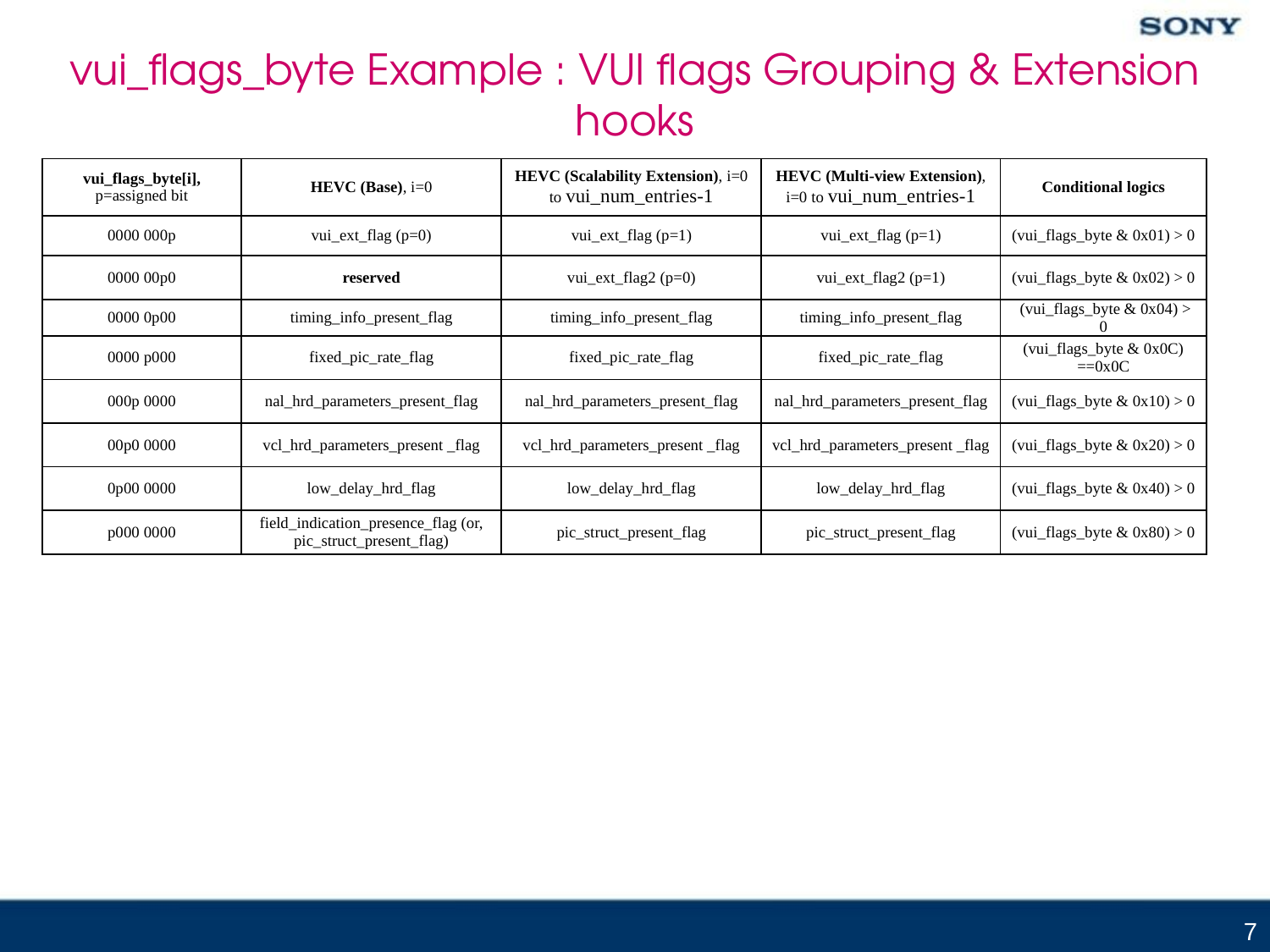

# vui_flags_byte Example : VUI flags Grouping & Extension hooks
| vui\_flags\_byte[i], p=assigned bit | HEVC (Base), i=0 | HEVC (Scalability Extension), i=0 to vui\_num\_entries-1 | HEVC (Multi-view Extension), i=0 to vui\_num\_entries-1 | Conditional logics |
| --- | --- | --- | --- | --- |
| 0000 000p | vui\_ext\_flag (p=0) | vui\_ext\_flag (p=1) | vui\_ext\_flag (p=1) | (vui\_flags\_byte & 0x01) > 0 |
| 0000 00p0 | reserved | vui\_ext\_flag2 (p=0) | vui\_ext\_flag2 (p=1) | (vui\_flags\_byte & 0x02) > 0 |
| 0000 0p00 | timing\_info\_present\_flag | timing\_info\_present\_flag | timing\_info\_present\_flag | (vui\_flags\_byte & 0x04) > 0 |
| 0000 p000 | fixed\_pic\_rate\_flag | fixed\_pic\_rate\_flag | fixed\_pic\_rate\_flag | (vui\_flags\_byte & 0x0C) ==0x0C |
| 000p 0000 | nal\_hrd\_parameters\_present\_flag | nal\_hrd\_parameters\_present\_flag | nal\_hrd\_parameters\_present\_flag | (vui\_flags\_byte & 0x10) > 0 |
| 00p0 0000 | vcl\_hrd\_parameters\_present \_flag | vcl\_hrd\_parameters\_present \_flag | vcl\_hrd\_parameters\_present \_flag | (vui\_flags\_byte & 0x20) > 0 |
| 0p00 0000 | low\_delay\_hrd\_flag | low\_delay\_hrd\_flag | low\_delay\_hrd\_flag | (vui\_flags\_byte & 0x40) > 0 |
| p000 0000 | field\_indication\_presence\_flag (or, pic\_struct\_present\_flag) | pic\_struct\_present\_flag | pic\_struct\_present\_flag | (vui\_flags\_byte & 0x80) > 0 |
7